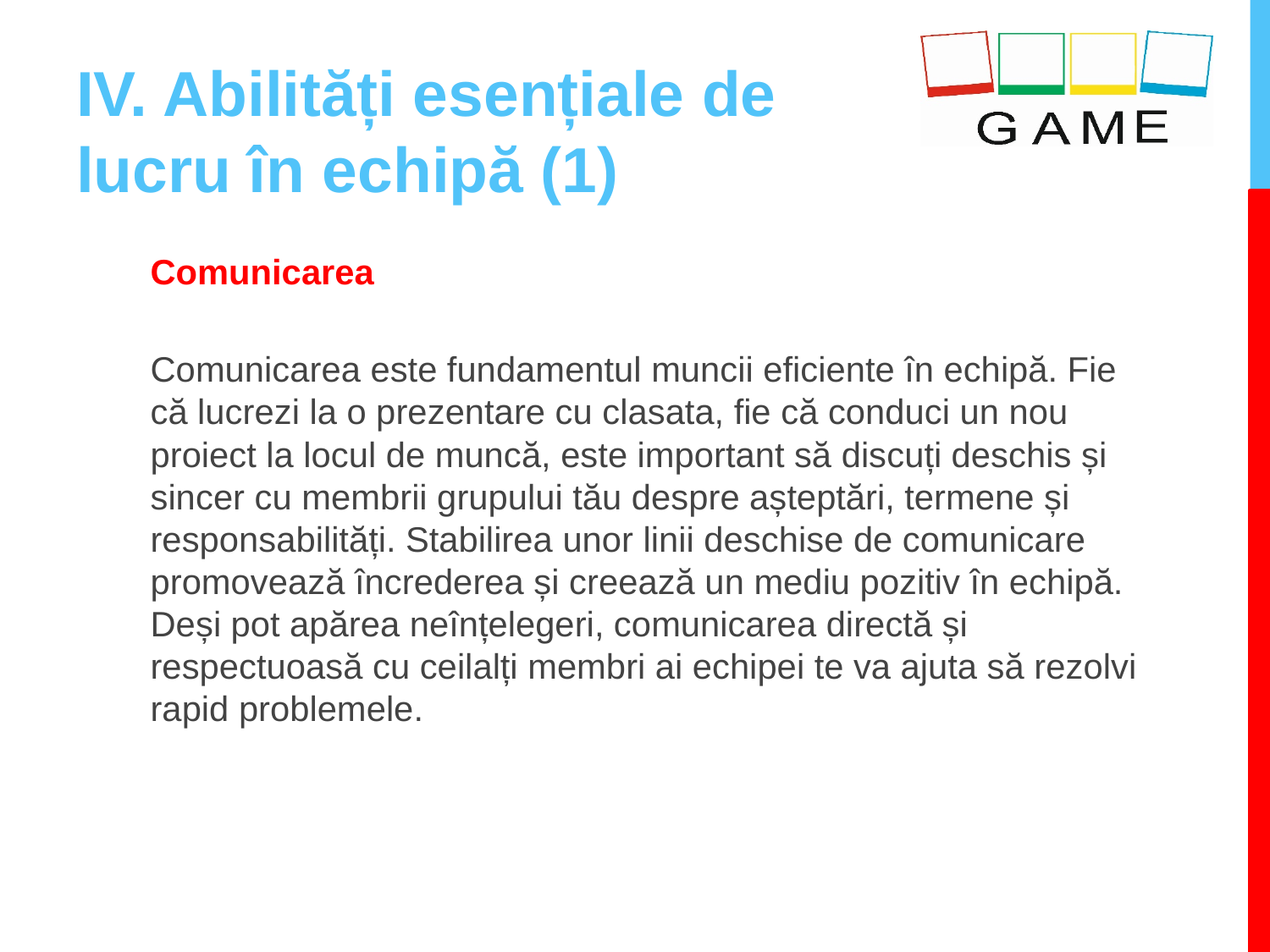

# IV. Abilități esențiale de lucru în echipă (1)
Comunicarea

Comunicarea este fundamentul muncii eficiente în echipă. Fie că lucrezi la o prezentare cu clasata, fie că conduci un nou proiect la locul de muncă, este important să discuți deschis și sincer cu membrii grupului tău despre așteptări, termene și responsabilități. Stabilirea unor linii deschise de comunicare promovează încrederea și creează un mediu pozitiv în echipă. Deși pot apărea neînțelegeri, comunicarea directă și respectuoasă cu ceilalți membri ai echipei te va ajuta să rezolvi rapid problemele.